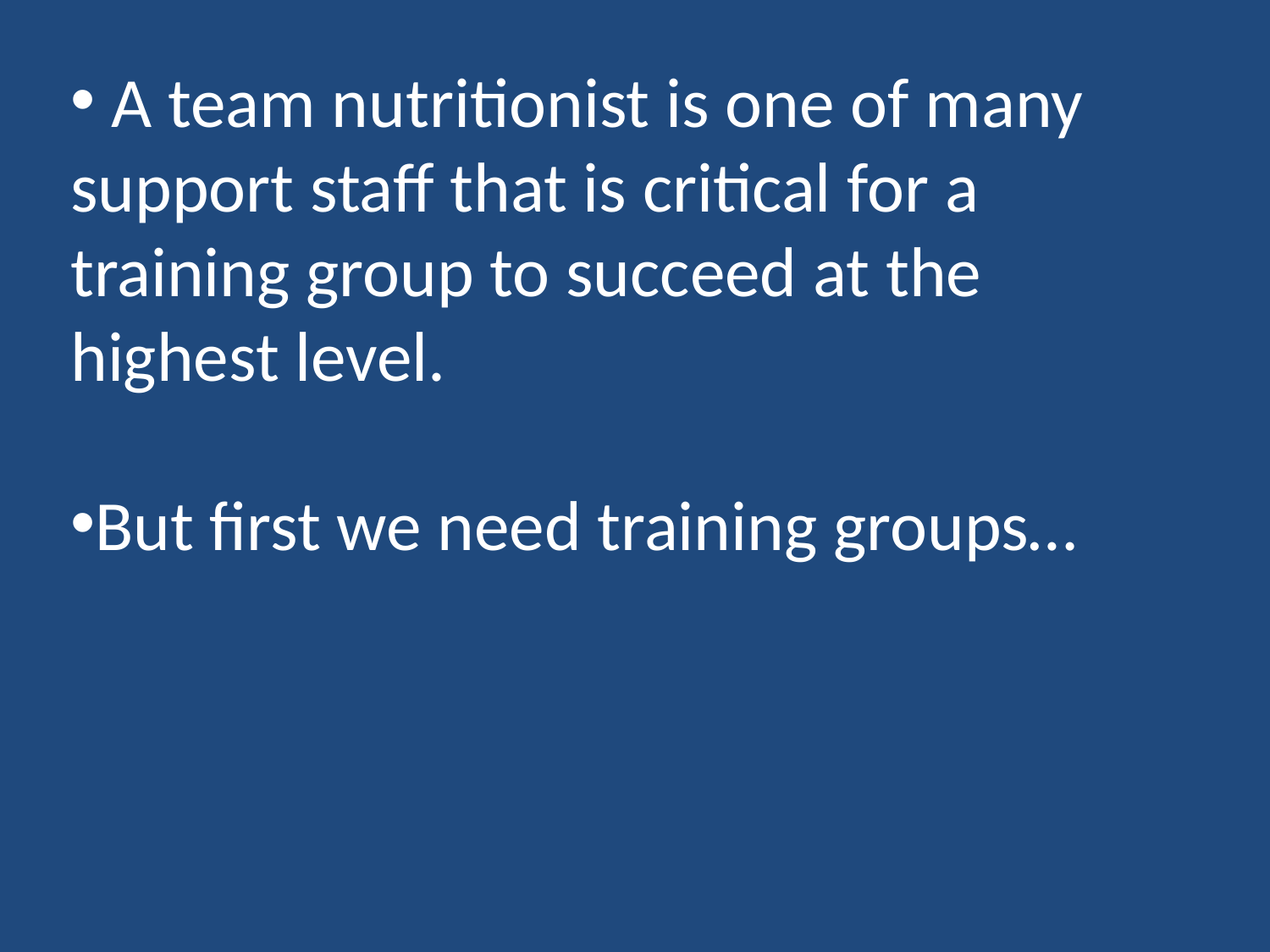

A team nutritionist is one of many support staff that is critical for a training group to succeed at the highest level.

But first we need training groups…